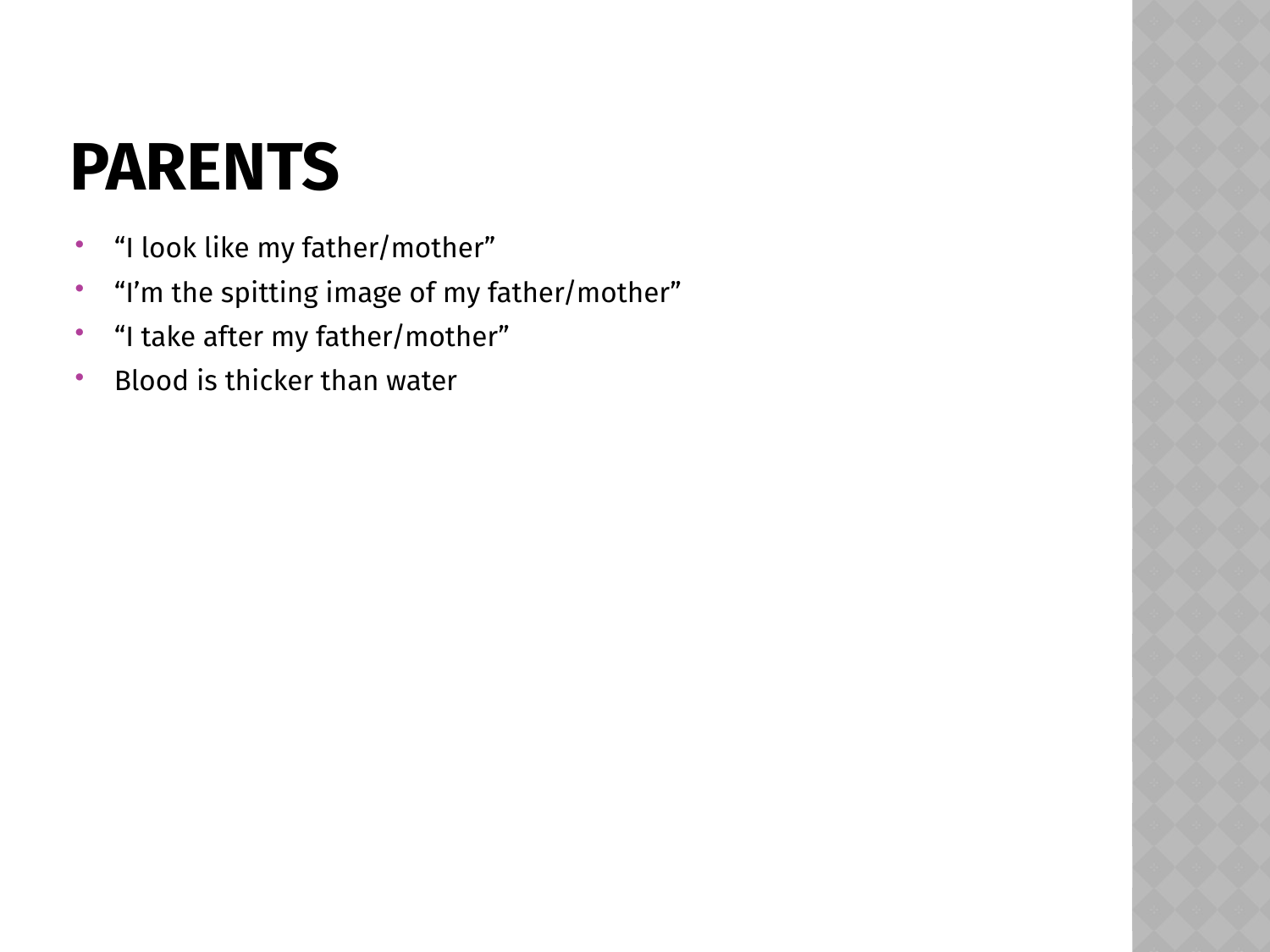

# Parents
“I look like my father/mother”
“I’m the spitting image of my father/mother”
“I take after my father/mother”
Blood is thicker than water